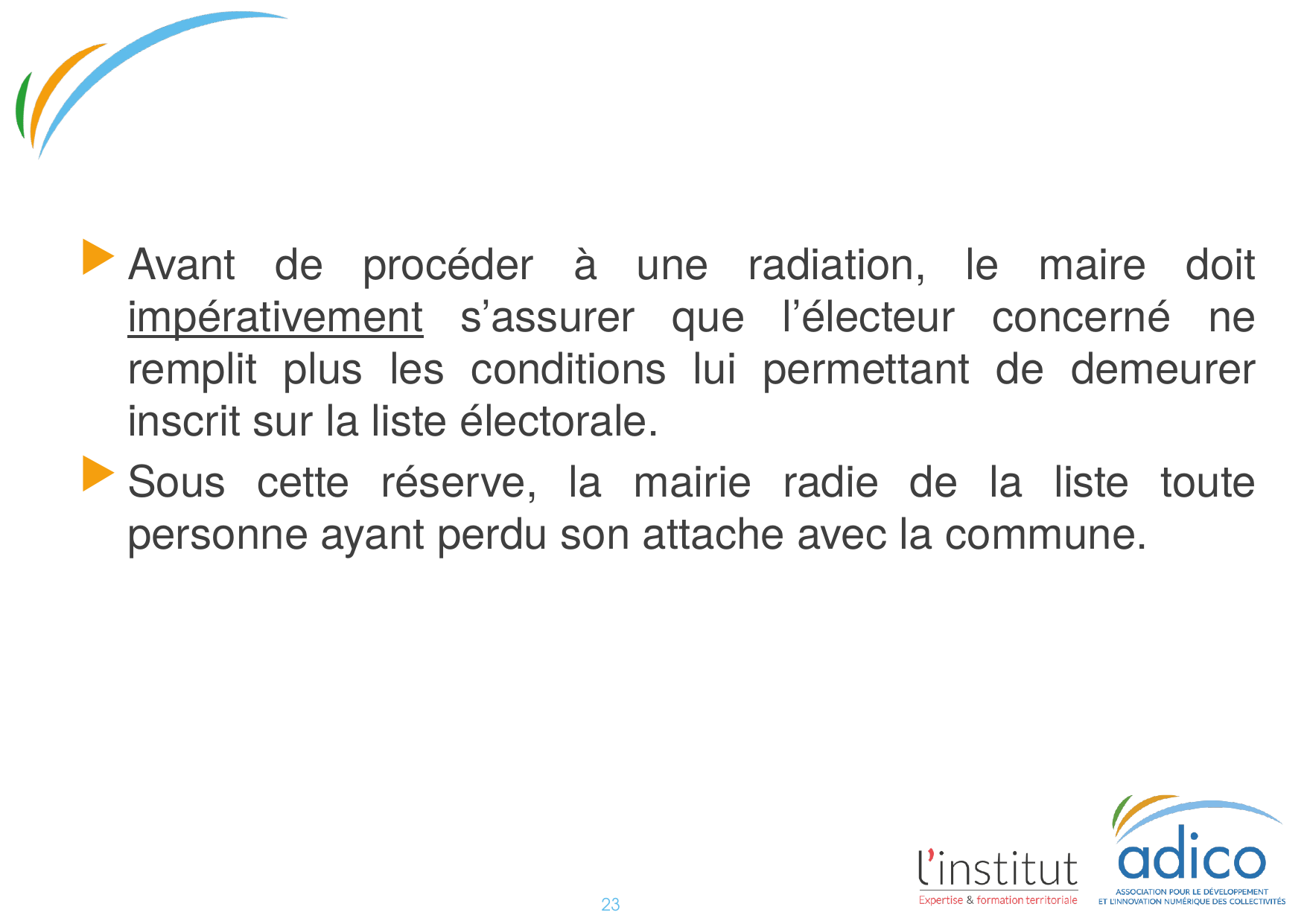

#

Avant de procéder à une radiation, le maire doit impérativement s’assurer que l’électeur concerné ne remplit plus les conditions lui permettant de demeurer inscrit sur la liste électorale.
Sous cette réserve, la mairie radie de la liste toute personne ayant perdu son attache avec la commune.